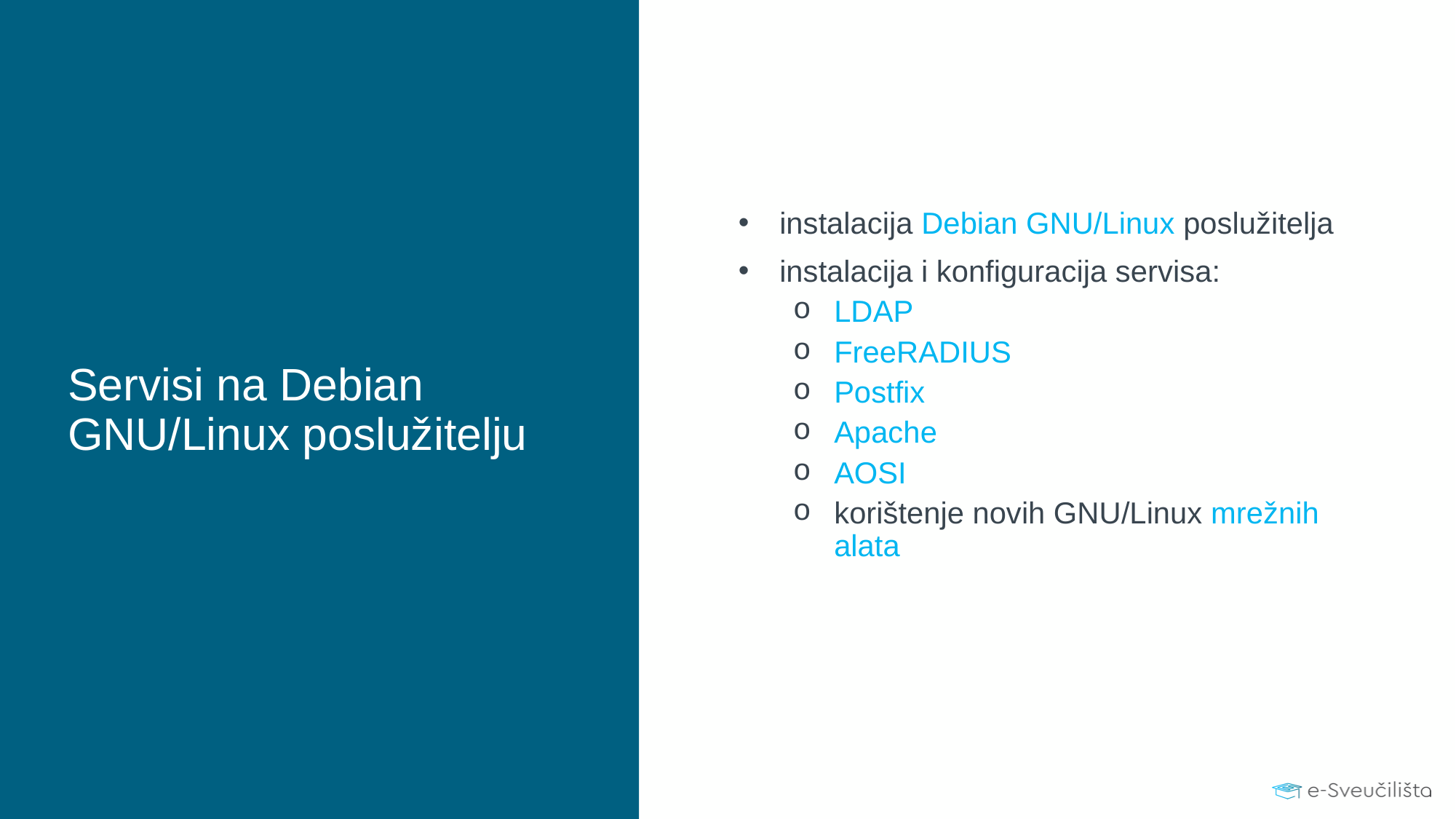

instalacija Debian GNU/Linux poslužitelja
instalacija i konfiguracija servisa:
LDAP
FreeRADIUS
Postfix
Apache
AOSI
korištenje novih GNU/Linux mrežnih alata

# Servisi na Debian GNU/Linux poslužitelju